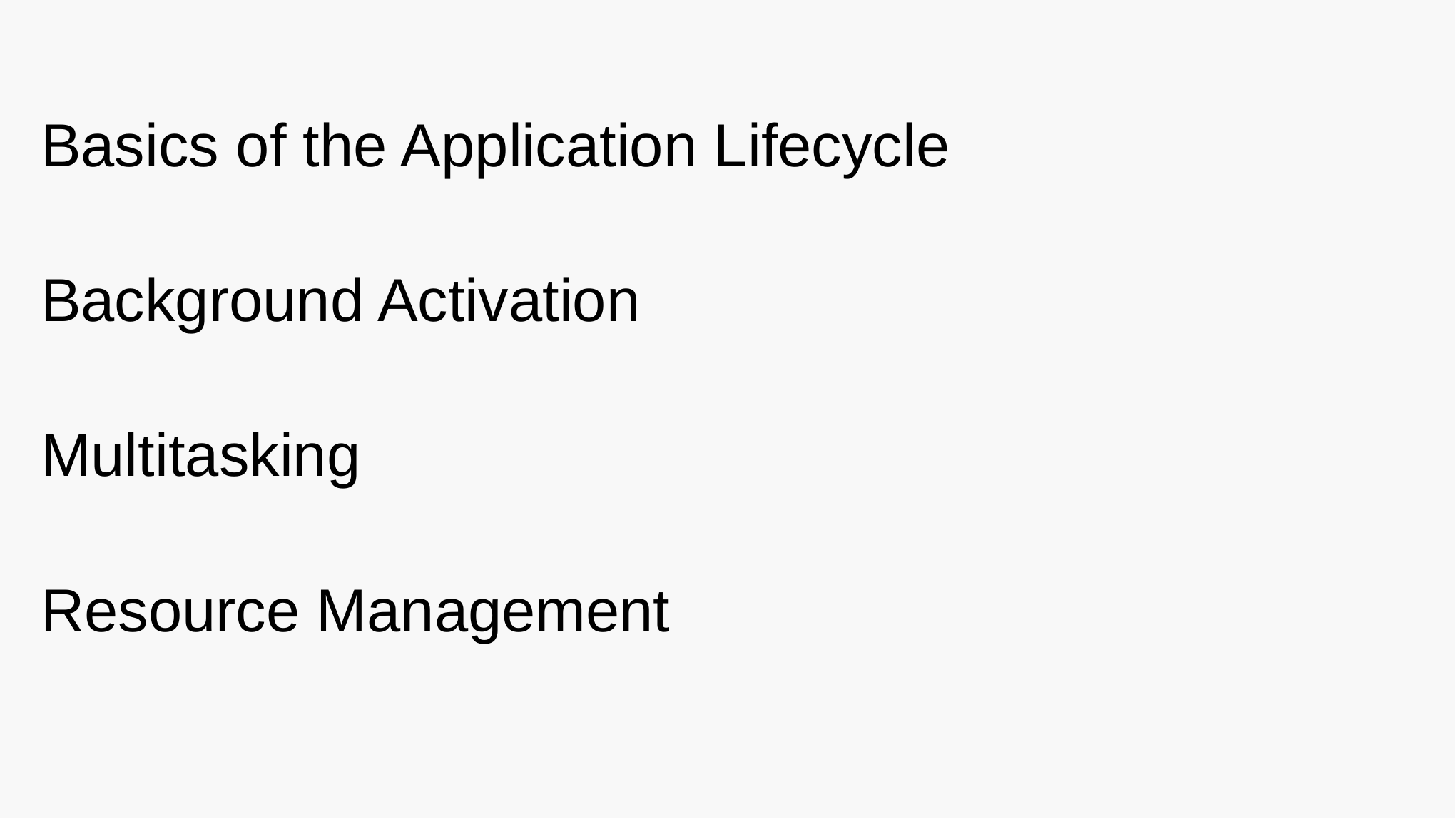

Basics of the Application Lifecycle

Background Activation

Multitasking

Resource Management